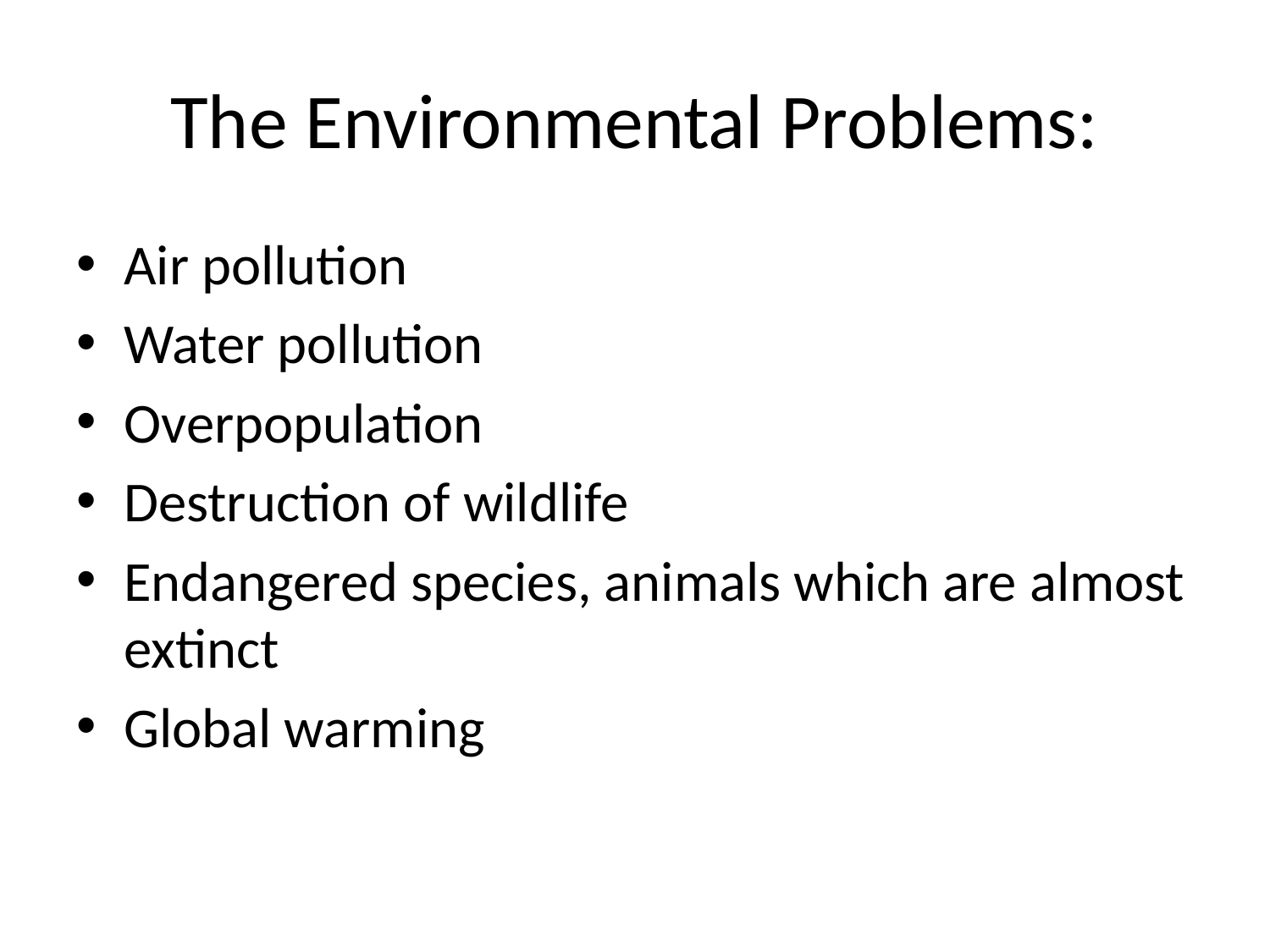

# The Environmental Problems:
Air pollution
Water pollution
Overpopulation
Destruction of wildlife
Endangered species, animals which are almost extinct
Global warming